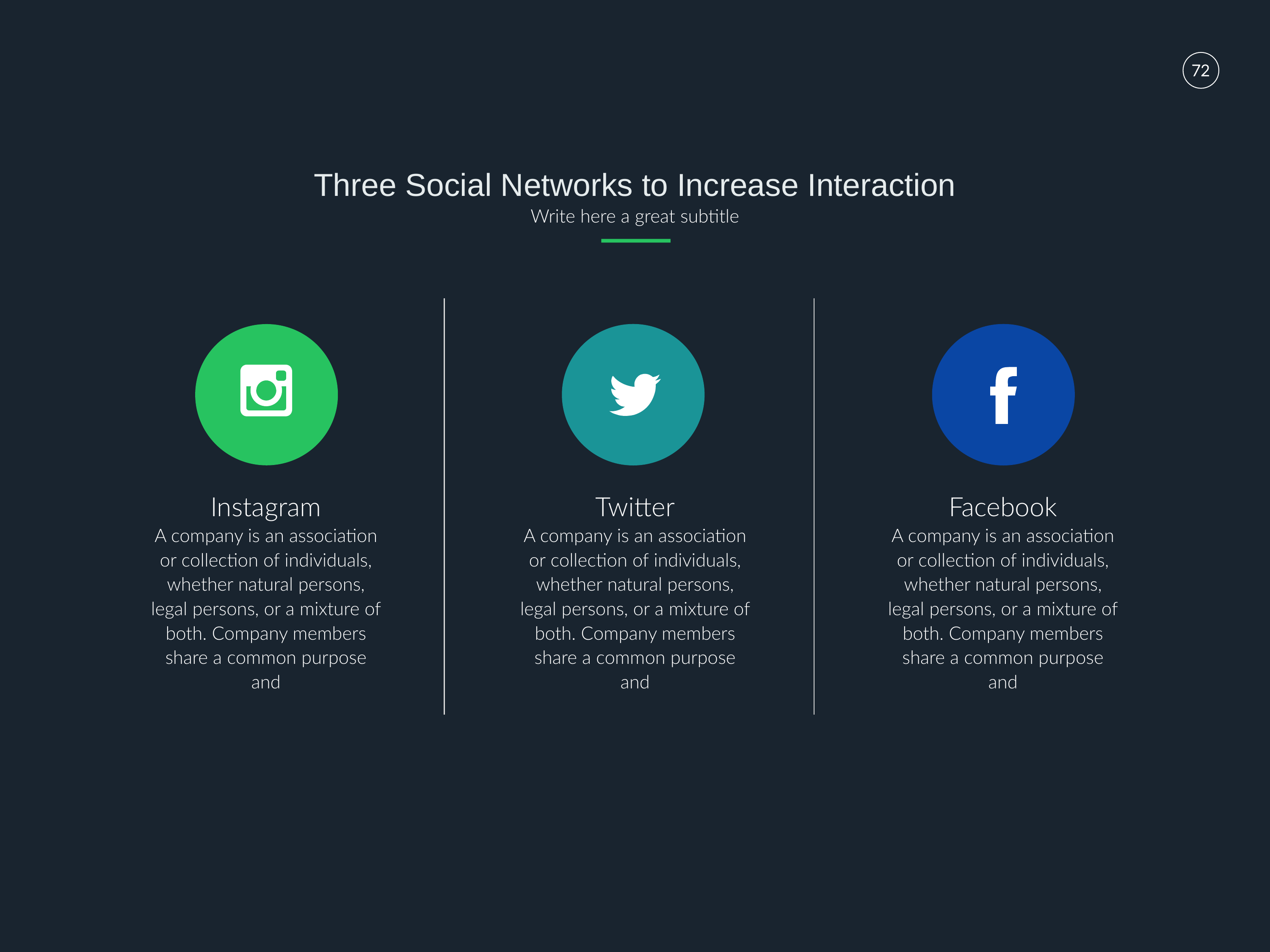

Three Social Networks to Increase Interaction
Write here a great subtitle

Instagram
A company is an association or collection of individuals, whether natural persons, legal persons, or a mixture of both. Company members share a common purpose and
Twitter
A company is an association or collection of individuals, whether natural persons, legal persons, or a mixture of both. Company members share a common purpose and
Facebook
A company is an association or collection of individuals, whether natural persons, legal persons, or a mixture of both. Company members share a common purpose and